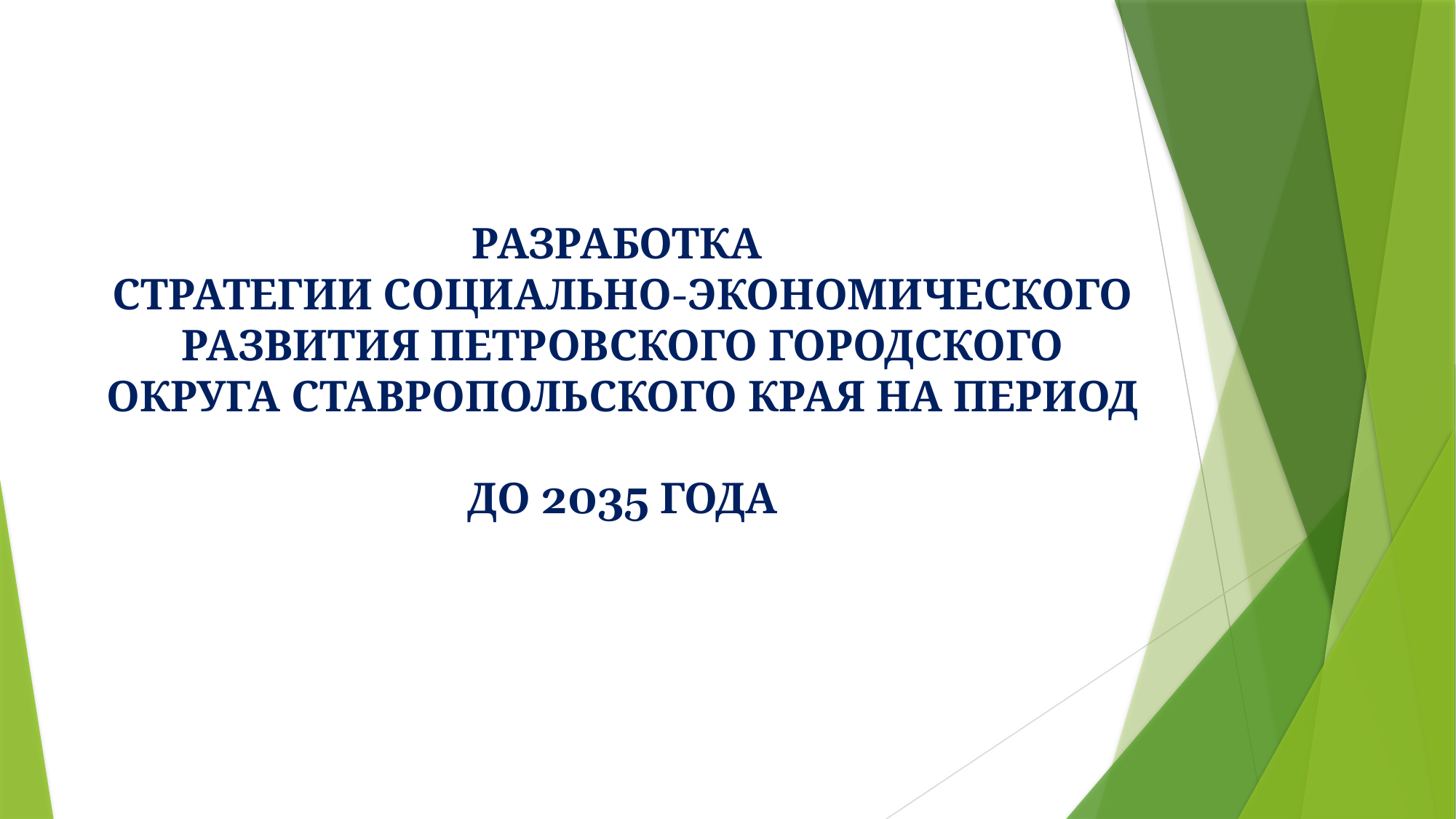

# РАЗРАБОТКА СТРАТЕГИИ СОЦИАЛЬНО-ЭКОНОМИЧЕСКОГО РАЗВИТИЯ ПЕТРОВСКОГО ГОРОДСКОГО ОКРУГА СТАВРОПОЛЬСКОГО КРАЯ НА ПЕРИОД ДО 2035 ГОДА